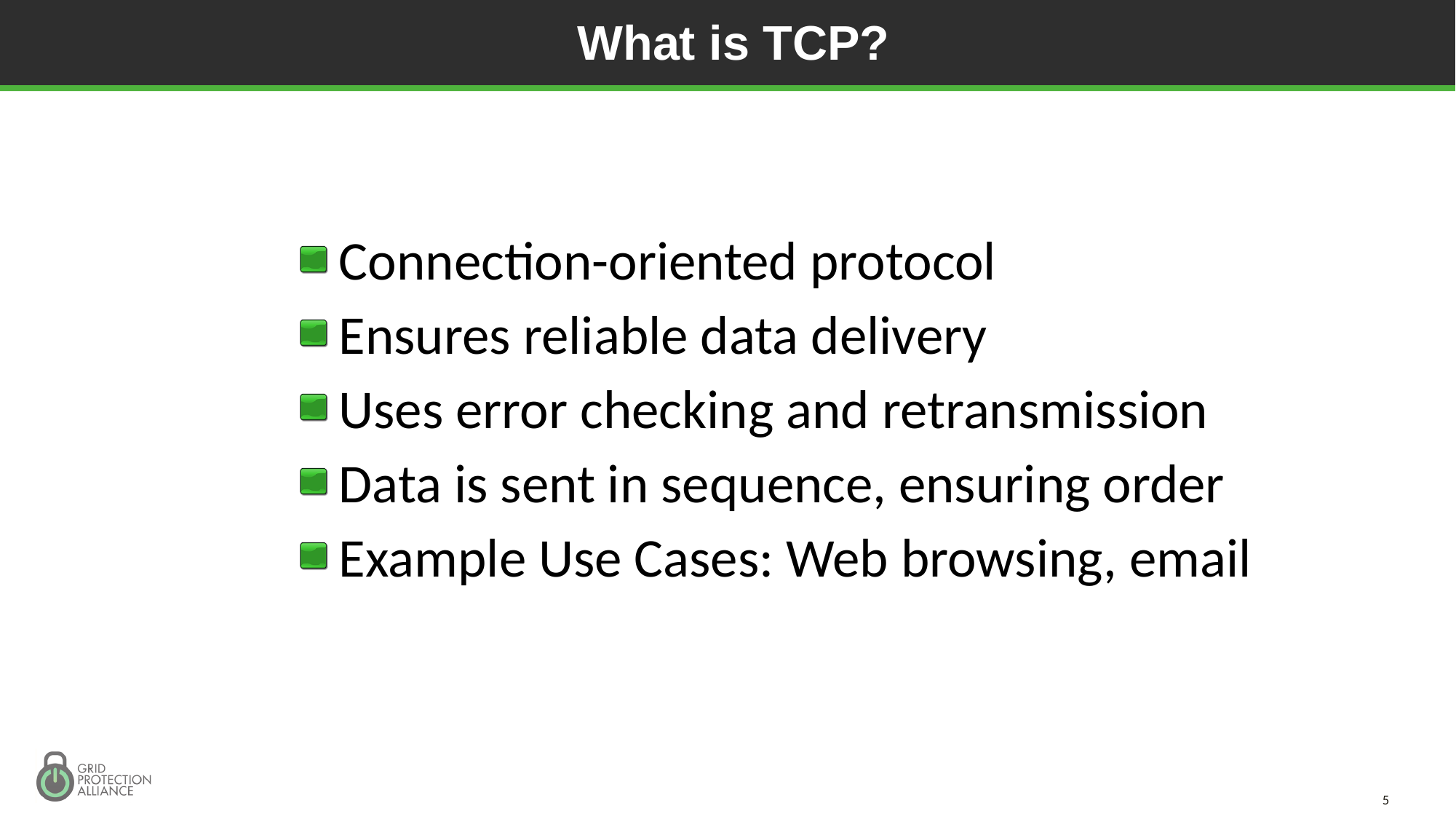

# What is TCP?
Connection-oriented protocol
Ensures reliable data delivery
Uses error checking and retransmission
Data is sent in sequence, ensuring order
Example Use Cases: Web browsing, email